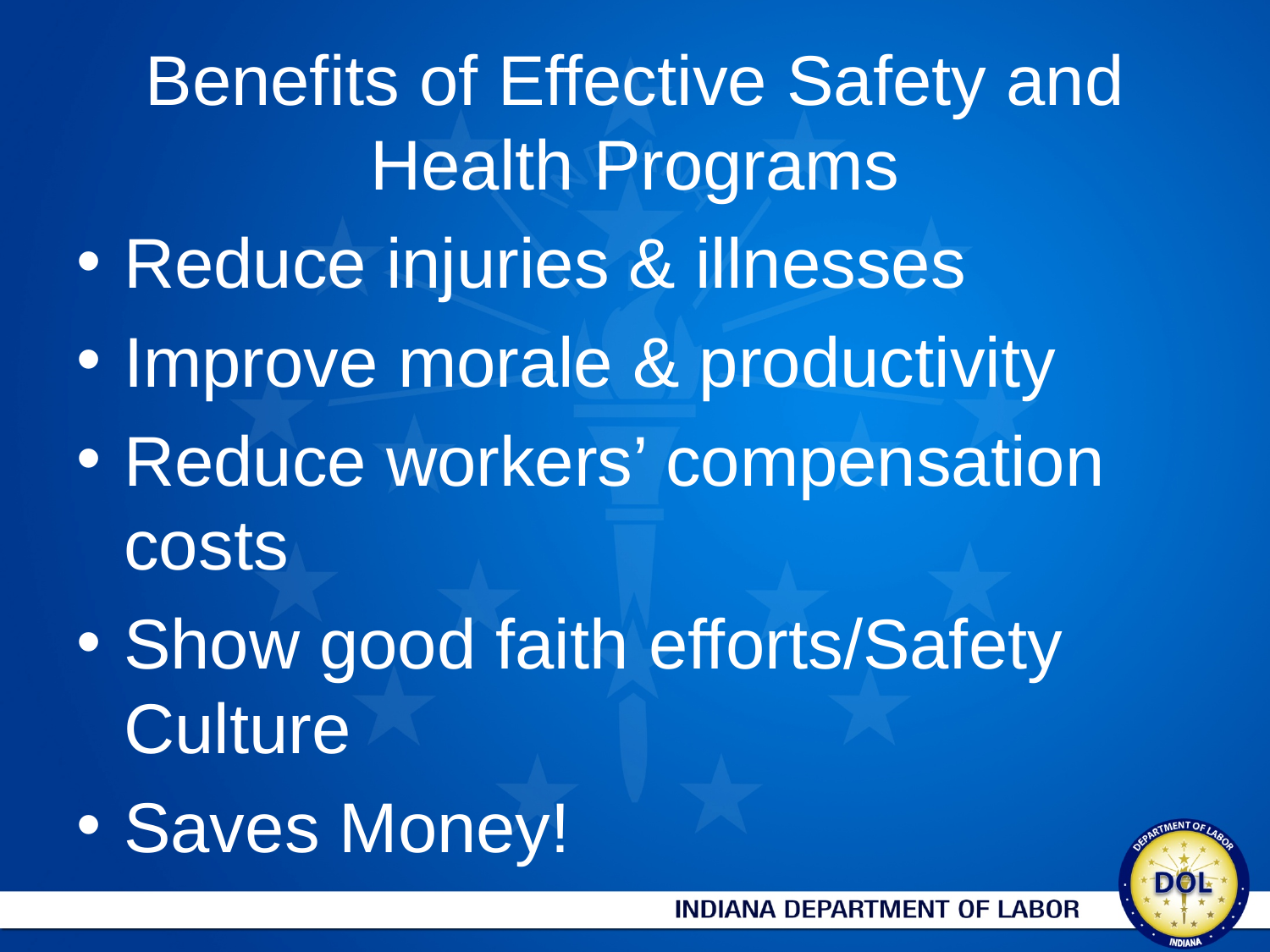

# Benefits of Effective Safety and Health Programs
Reduce injuries & illnesses
Improve morale & productivity
Reduce workers’ compensation costs
Show good faith efforts/Safety Culture
Saves Money!